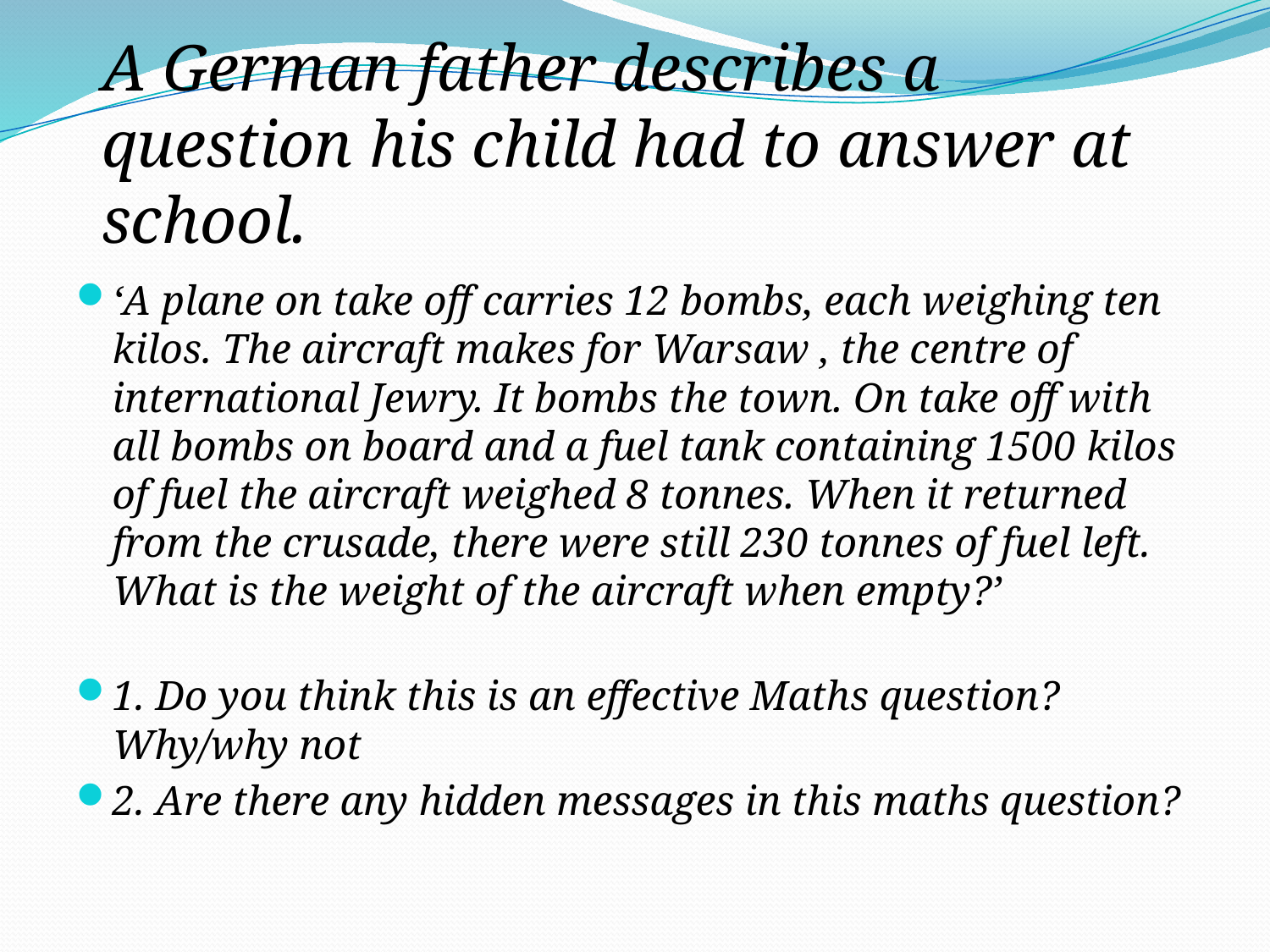

# A German father describes a question his child had to answer at school.
‘A plane on take off carries 12 bombs, each weighing ten kilos. The aircraft makes for Warsaw , the centre of international Jewry. It bombs the town. On take off with all bombs on board and a fuel tank containing 1500 kilos of fuel the aircraft weighed 8 tonnes. When it returned from the crusade, there were still 230 tonnes of fuel left. What is the weight of the aircraft when empty?’
1. Do you think this is an effective Maths question? Why/why not
2. Are there any hidden messages in this maths question?